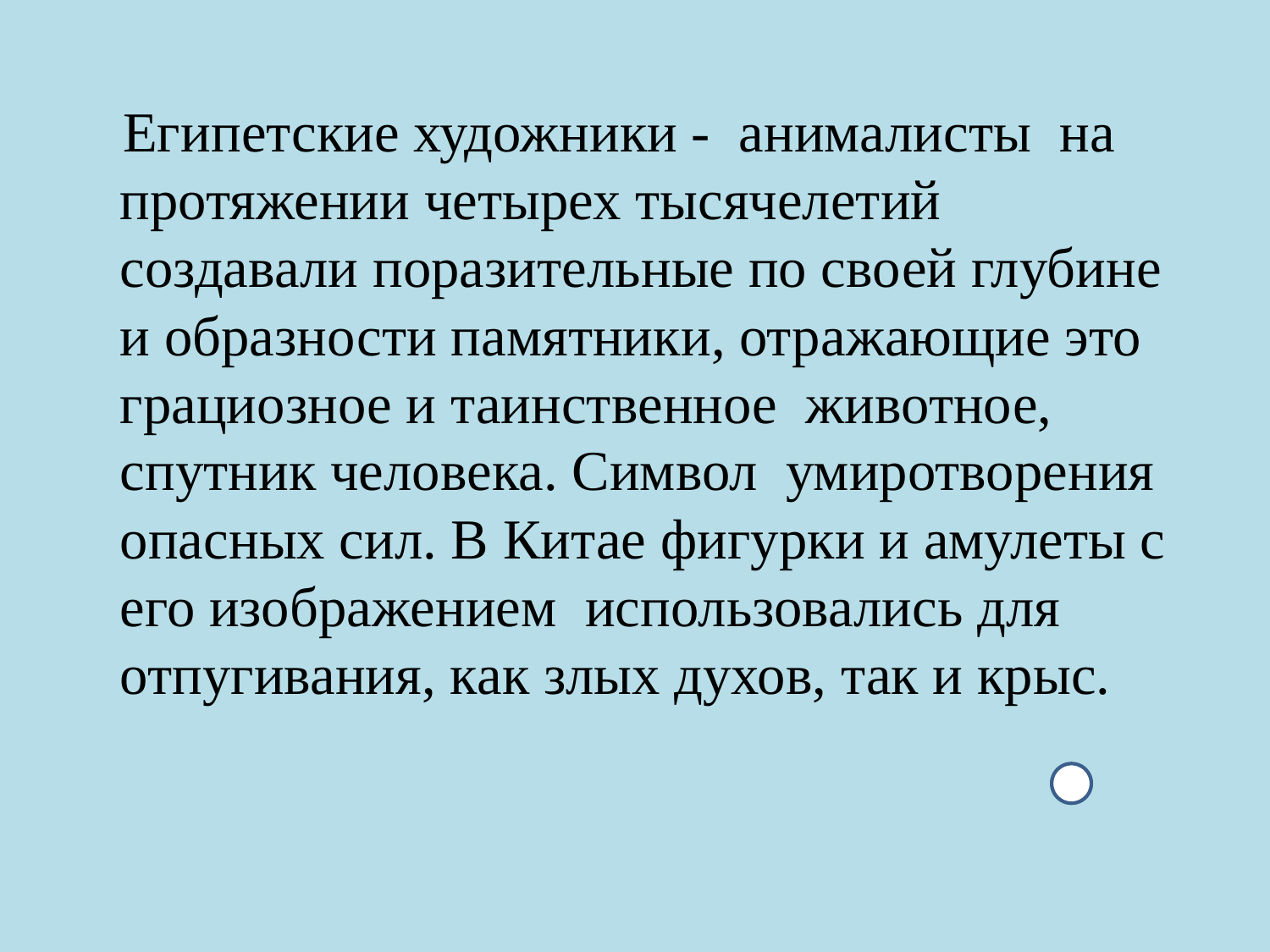

#
    Египетские художники -  анималисты  на протяжении четырех тысячелетий создавали поразительные по своей глубине и образности памятники, отражающие это грациозное и таинственное  животное,  спутник человека. Символ  умиротворения опасных сил. В Китае фигурки и амулеты с его изображением  использовались для отпугивания, как злых духов, так и крыс.